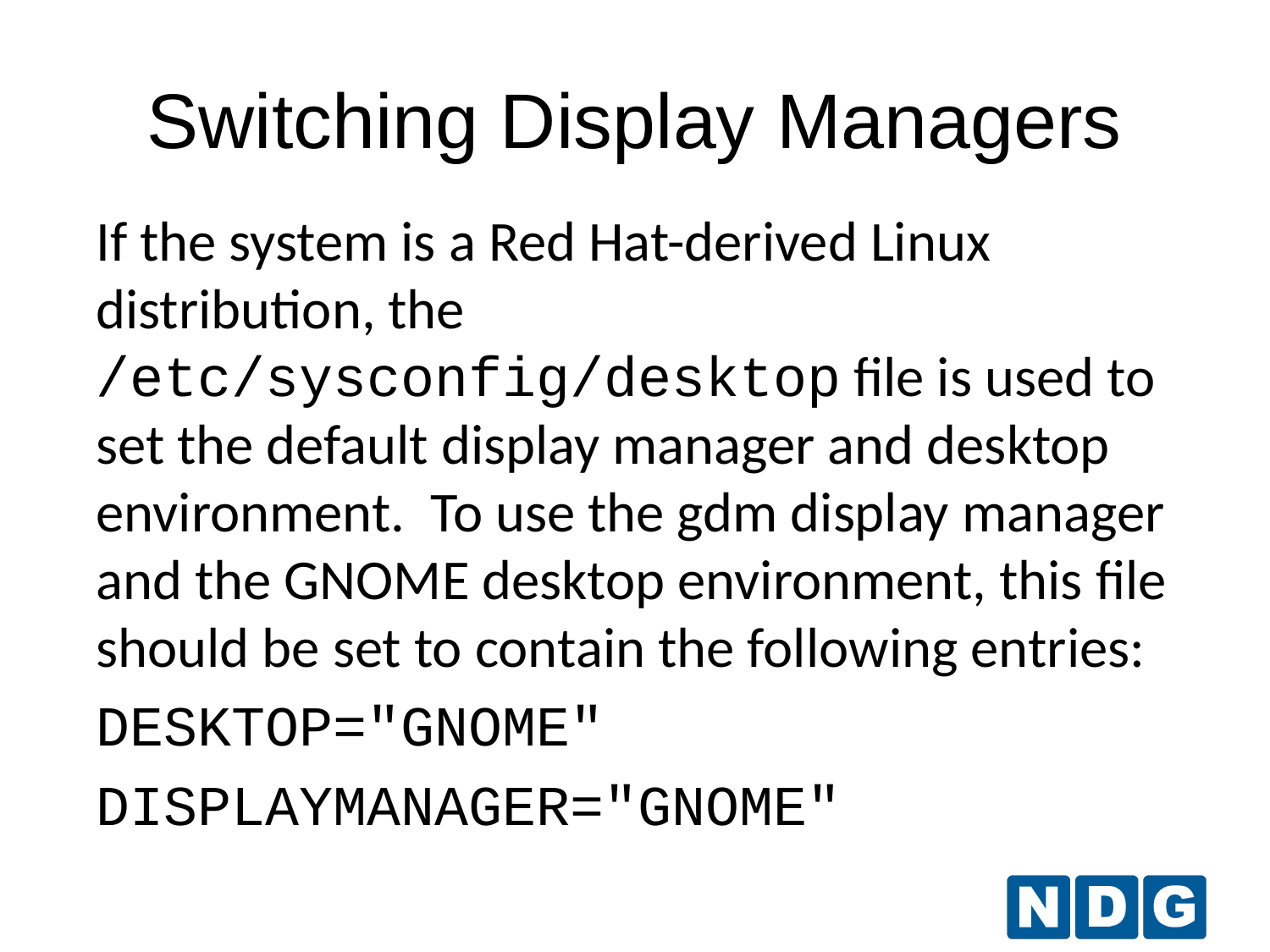

# Switching Display Managers
If the system is a Red Hat-derived Linux distribution, the /etc/sysconfig/desktop file is used to set the default display manager and desktop environment.  To use the gdm display manager and the GNOME desktop environment, this file should be set to contain the following entries:
DESKTOP="GNOME"
DISPLAYMANAGER="GNOME"